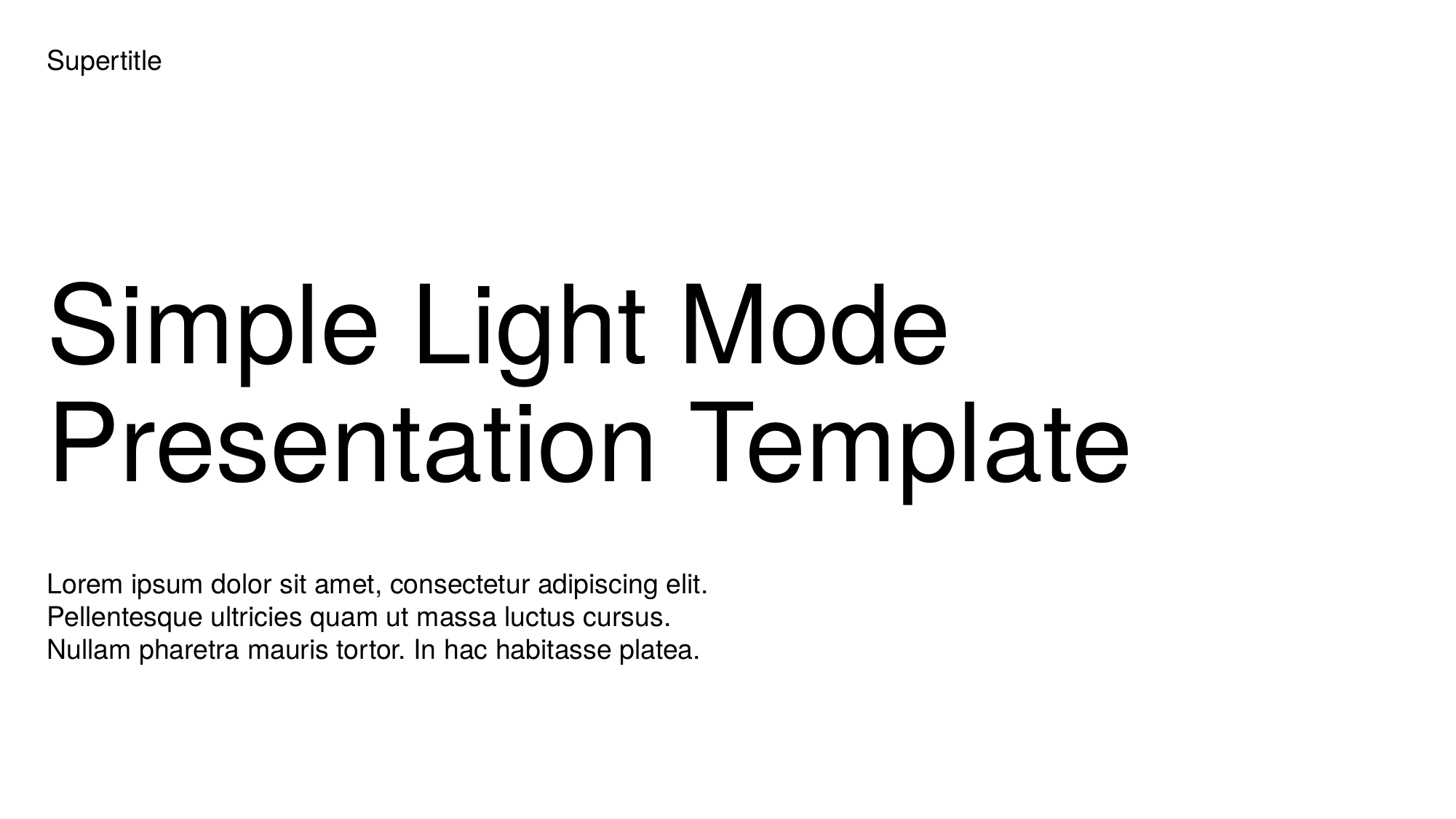

Supertitle
# Simple Light Mode Presentation Template
Lorem ipsum dolor sit amet, consectetur adipiscing elit. Pellentesque ultricies quam ut massa luctus cursus. Nullam pharetra mauris tortor. In hac habitasse platea.